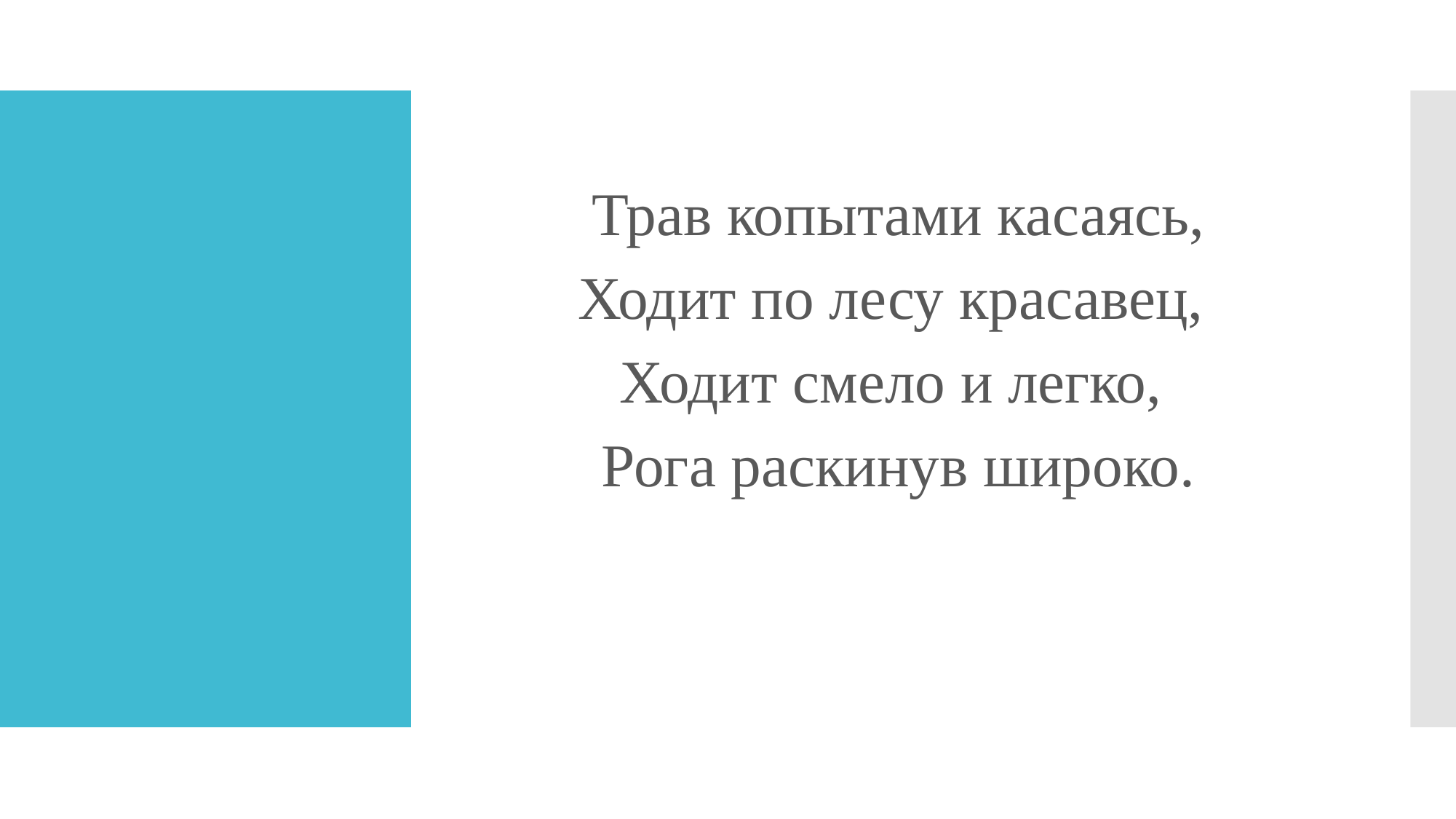

Трав копытами касаясь,
Ходит по лесу красавец,
Ходит смело и легко,
Рога раскинув широко.

#